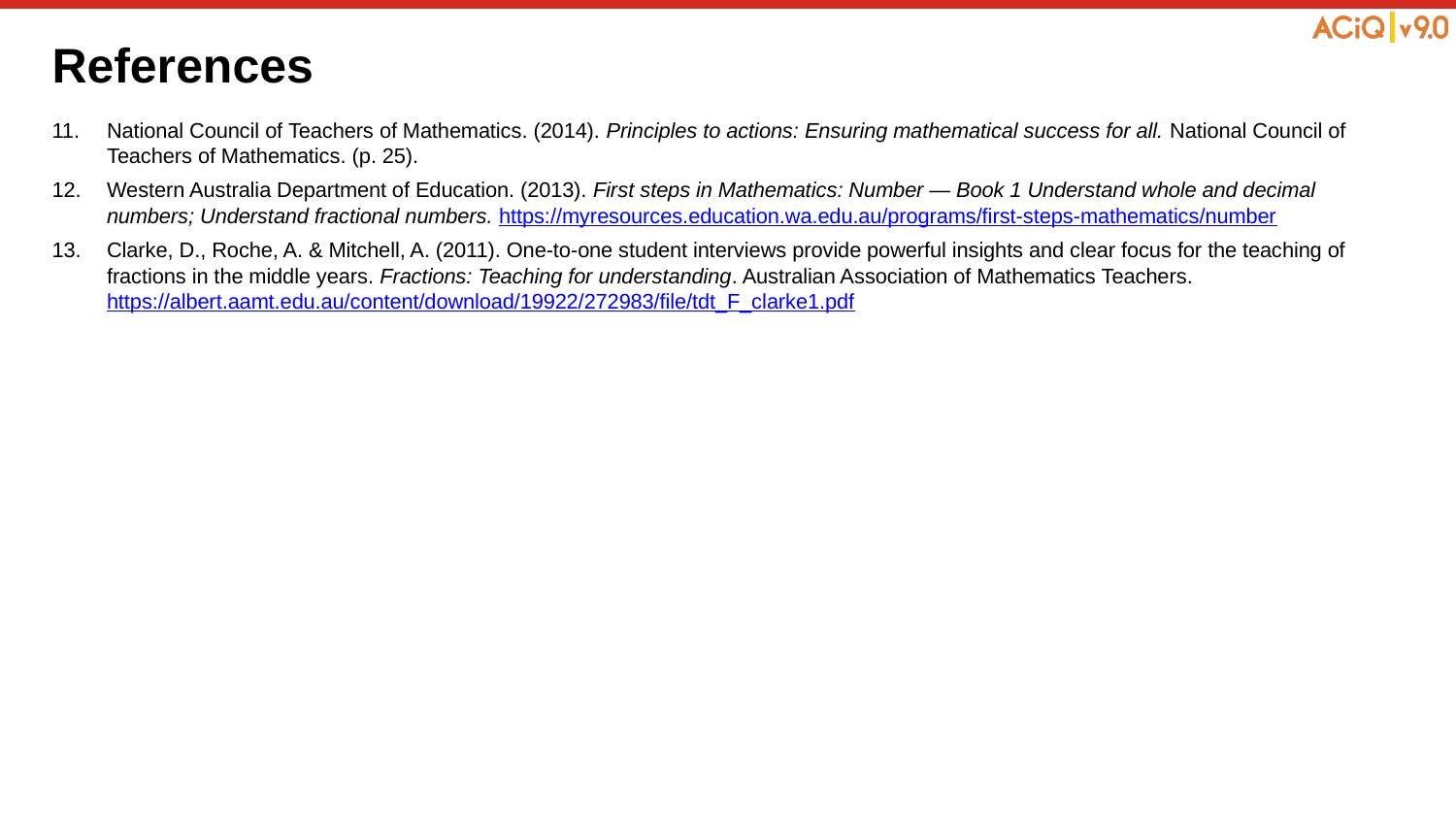

# References
| National Council of Teachers of Mathematics. (2014). Principles to actions: Ensuring mathematical success for all. National Council of Teachers of Mathematics. (p. 25). Western Australia Department of Education. (2013). First steps in Mathematics: Number — Book 1 Understand whole and decimal numbers; Understand fractional numbers. https://myresources.education.wa.edu.au/programs/first-steps-mathematics/number Clarke, D., Roche, A. & Mitchell, A. (2011). One-to-one student interviews provide powerful insights and clear focus for the teaching of fractions in the middle years. Fractions: Teaching for understanding. Australian Association of Mathematics Teachers. https://albert.aamt.edu.au/content/download/19922/272983/file/tdt\_F\_clarke1.pdf |
| --- |